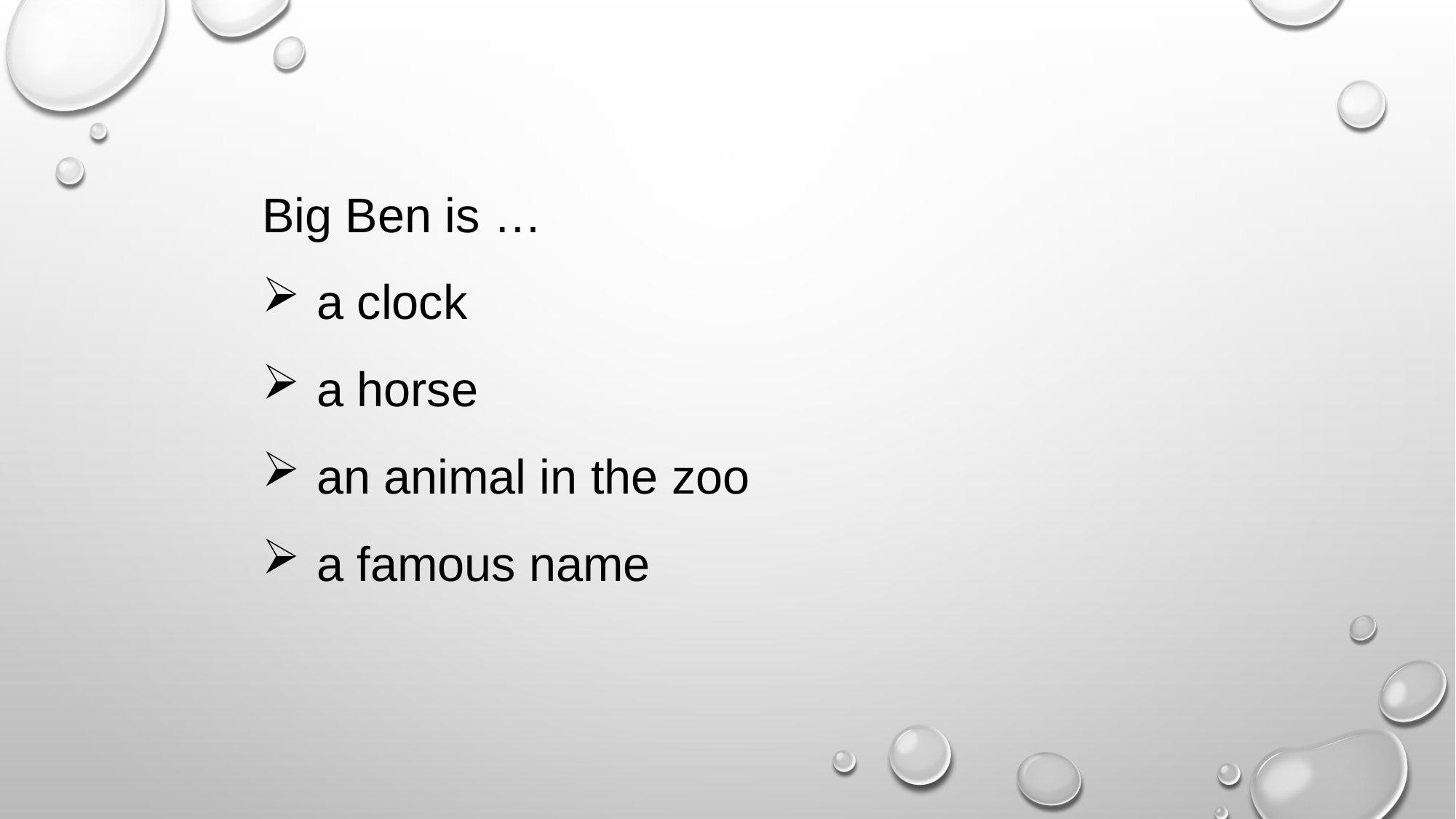

Big Ben is …
a clock
a horse
an animal in the zoo
a famous name